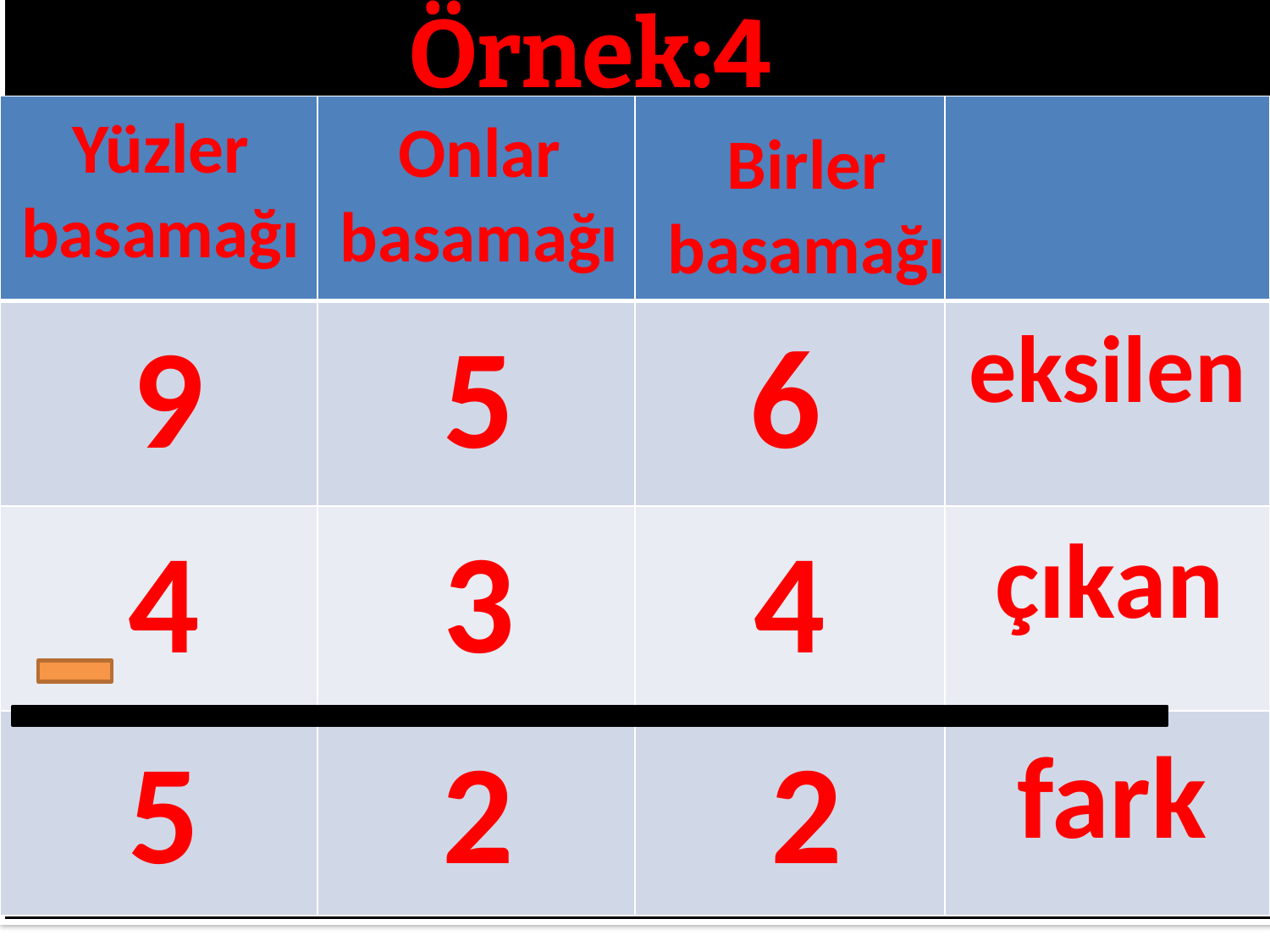

Örnek:4
#
|  |  |  |  |
| --- | --- | --- | --- |
|  |  |  |  |
|  |  |  |  |
|  |  |  |  |
Yüzler basamağı
Onlar basamağı
Birler basamağı
9
5
6
eksilen
4
3
4
çıkan

2
5
2
fark